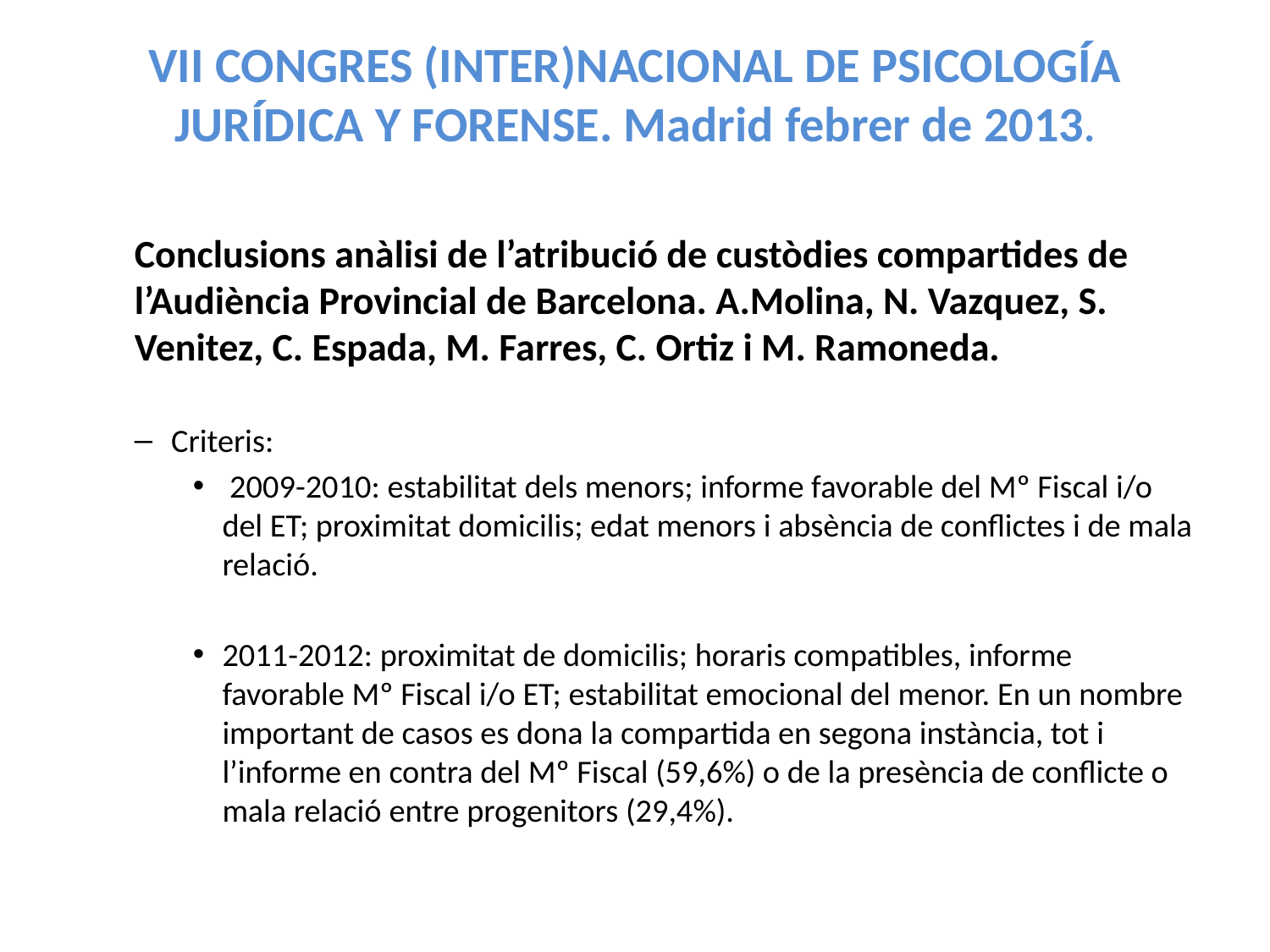

# VII CONGRES (INTER)NACIONAL DE PSICOLOGÍA JURÍDICA Y FORENSE. Madrid febrer de 2013.
Conclusions anàlisi de l’atribució de custòdies compartides de l’Audiència Provincial de Barcelona. A.Molina, N. Vazquez, S. Venitez, C. Espada, M. Farres, C. Ortiz i M. Ramoneda.

Criteris:
 2009-2010: estabilitat dels menors; informe favorable del Mº Fiscal i/o del ET; proximitat domicilis; edat menors i absència de conflictes i de mala relació.

2011-2012: proximitat de domicilis; horaris compatibles, informe favorable Mº Fiscal i/o ET; estabilitat emocional del menor. En un nombre important de casos es dona la compartida en segona instància, tot i l’informe en contra del Mº Fiscal (59,6%) o de la presència de conflicte o mala relació entre progenitors (29,4%).